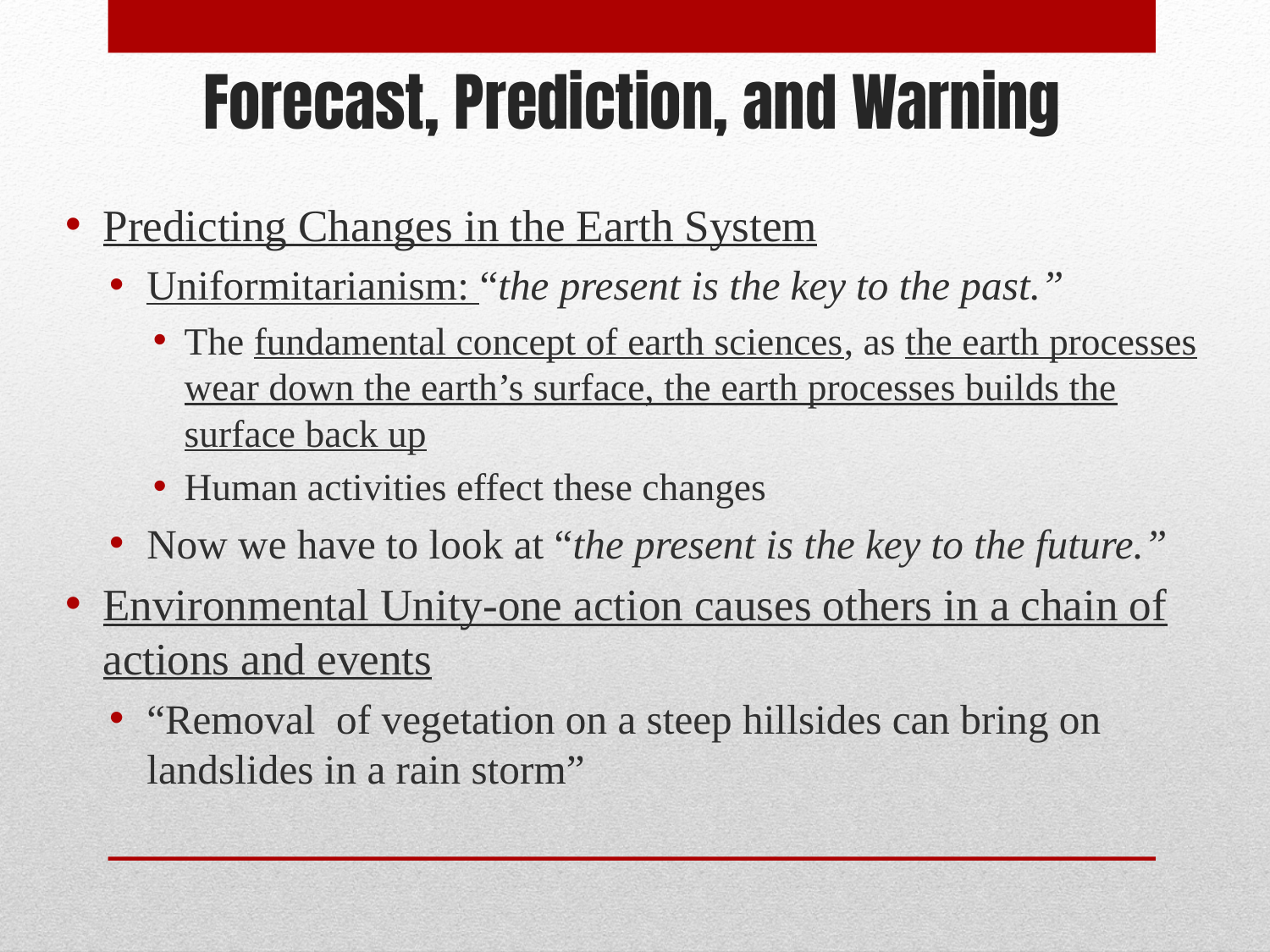

Forecast, Prediction, and Warning
Predicting Changes in the Earth System
Uniformitarianism: “the present is the key to the past.”
The fundamental concept of earth sciences, as the earth processes wear down the earth’s surface, the earth processes builds the surface back up
Human activities effect these changes
Now we have to look at “the present is the key to the future.”
Environmental Unity-one action causes others in a chain of actions and events
“Removal  of vegetation on a steep hillsides can bring on landslides in a rain storm”